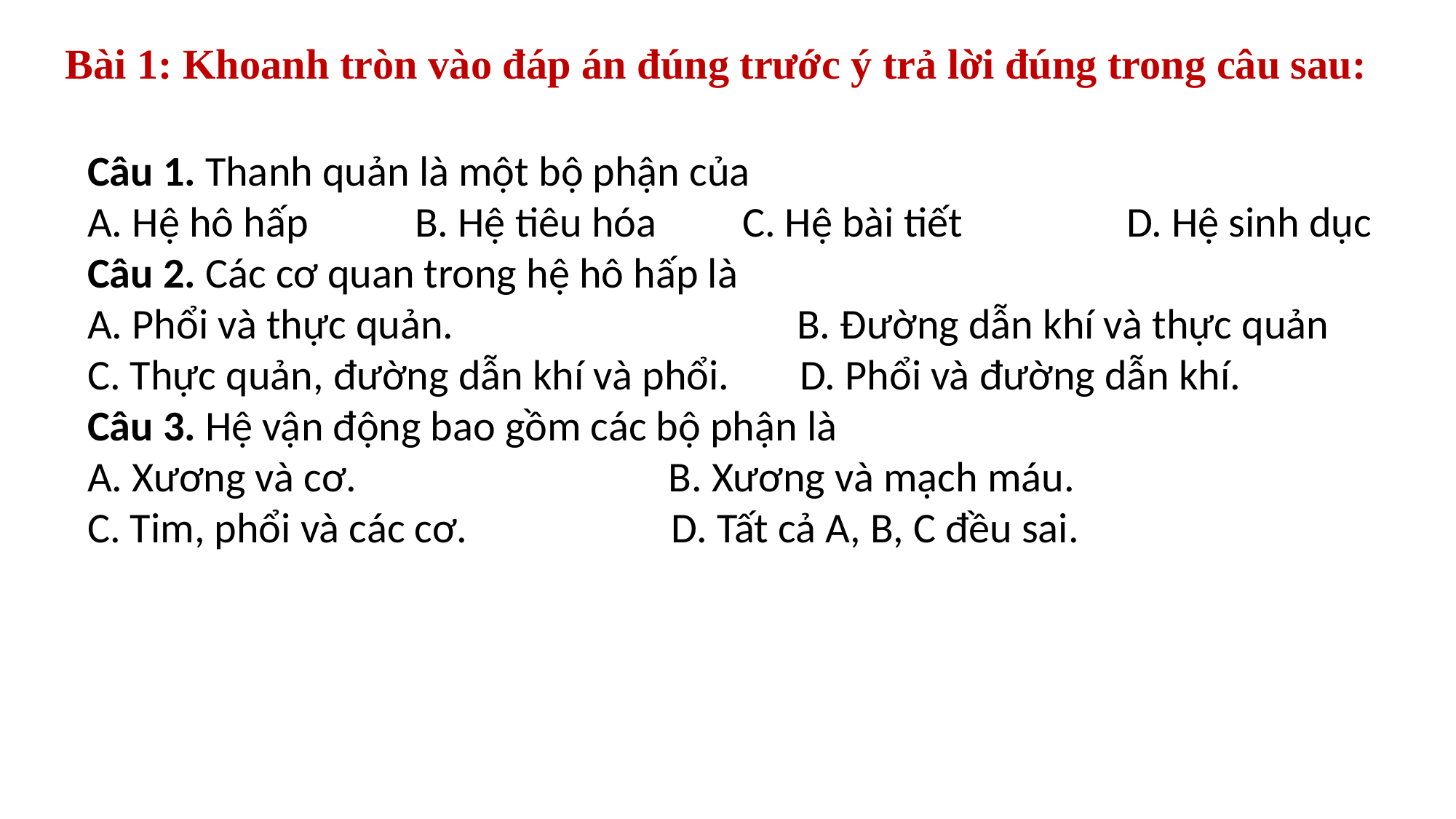

Bài 1: Khoanh tròn vào đáp án đúng trước ý trả lời đúng trong câu sau:
Câu 1. Thanh quản là một bộ phận của
A. Hệ hô hấp	B. Hệ tiêu hóa	C. Hệ bài tiết                 D. Hệ sinh dục
Câu 2. Các cơ quan trong hệ hô hấp là
A. Phổi và thực quản.		                 B. Đường dẫn khí và thực quản
C. Thực quản, đường dẫn khí và phổi.	      D. Phổi và đường dẫn khí.
Câu 3. Hệ vận động bao gồm các bộ phận là
A. Xương và cơ.		               B. Xương và mạch máu.
C. Tim, phổi và các cơ.		    D. Tất cả A, B, C đều sai.